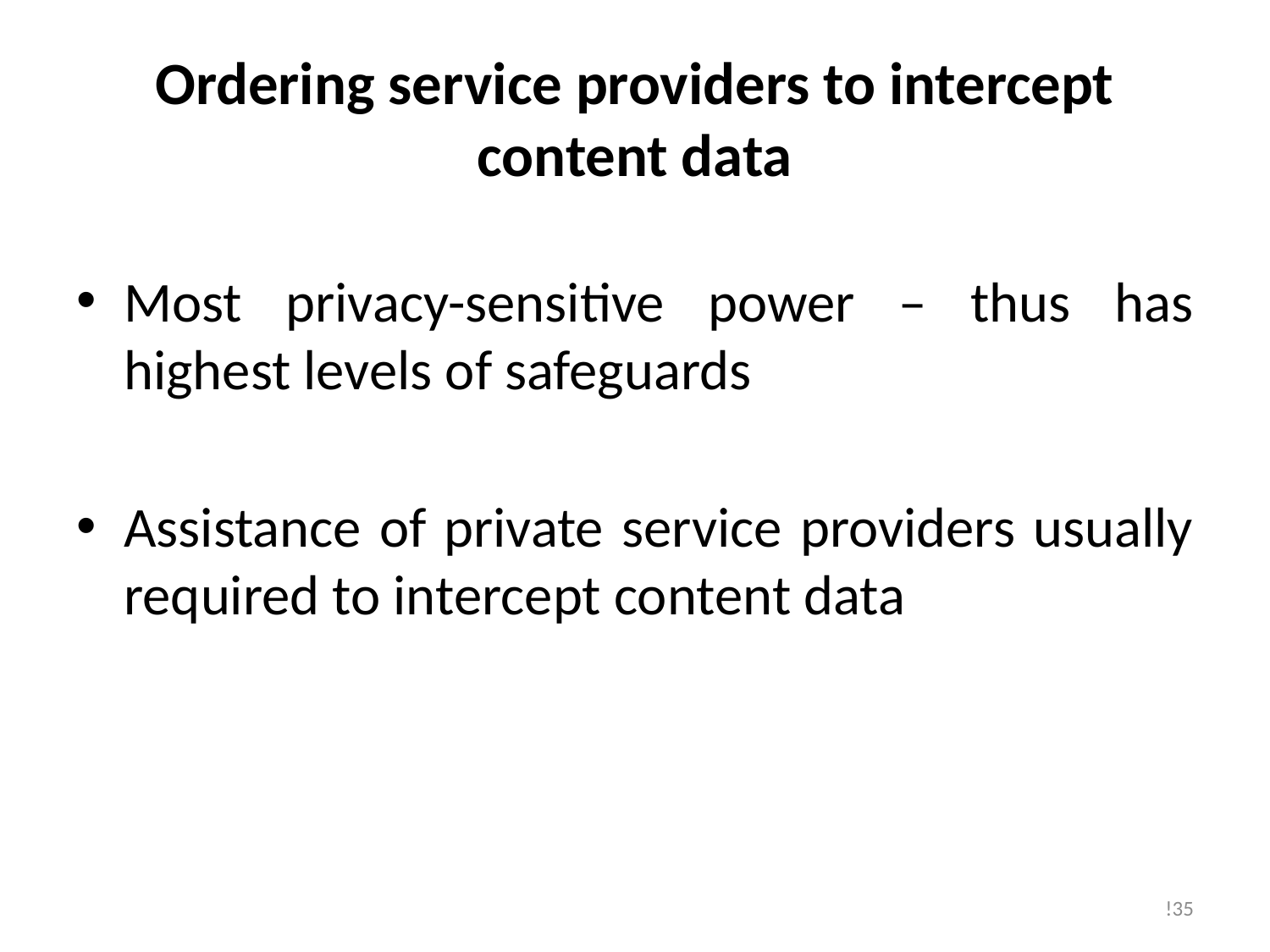

# Ordering service providers to intercept content data
Most privacy-sensitive power – thus has highest levels of safeguards

Assistance of private service providers usually required to intercept content data

!35